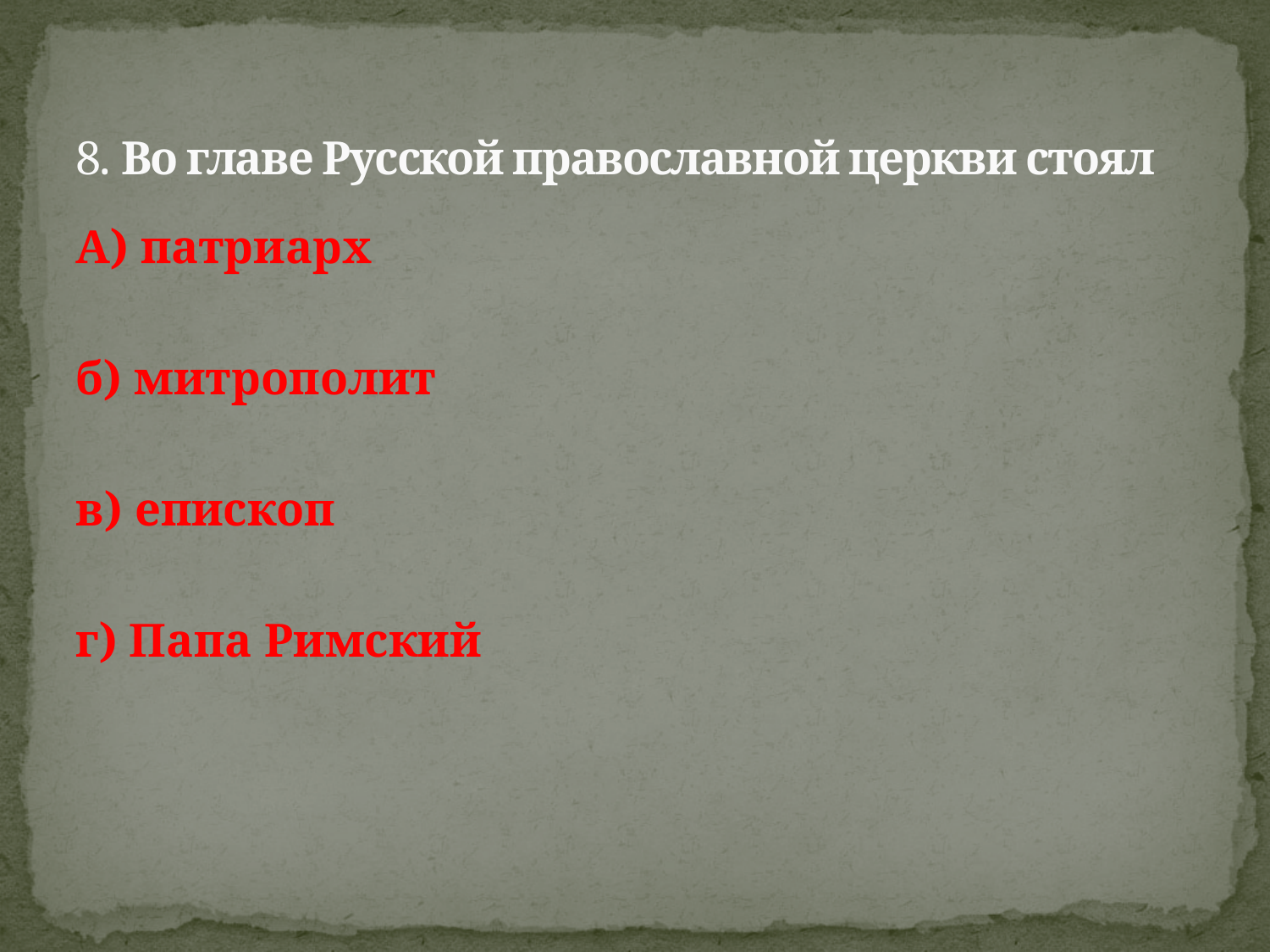

# 8. Во главе Русской православной церкви стоял
А) патриарх

б) митрополит

в) епископ

г) Папа Римский